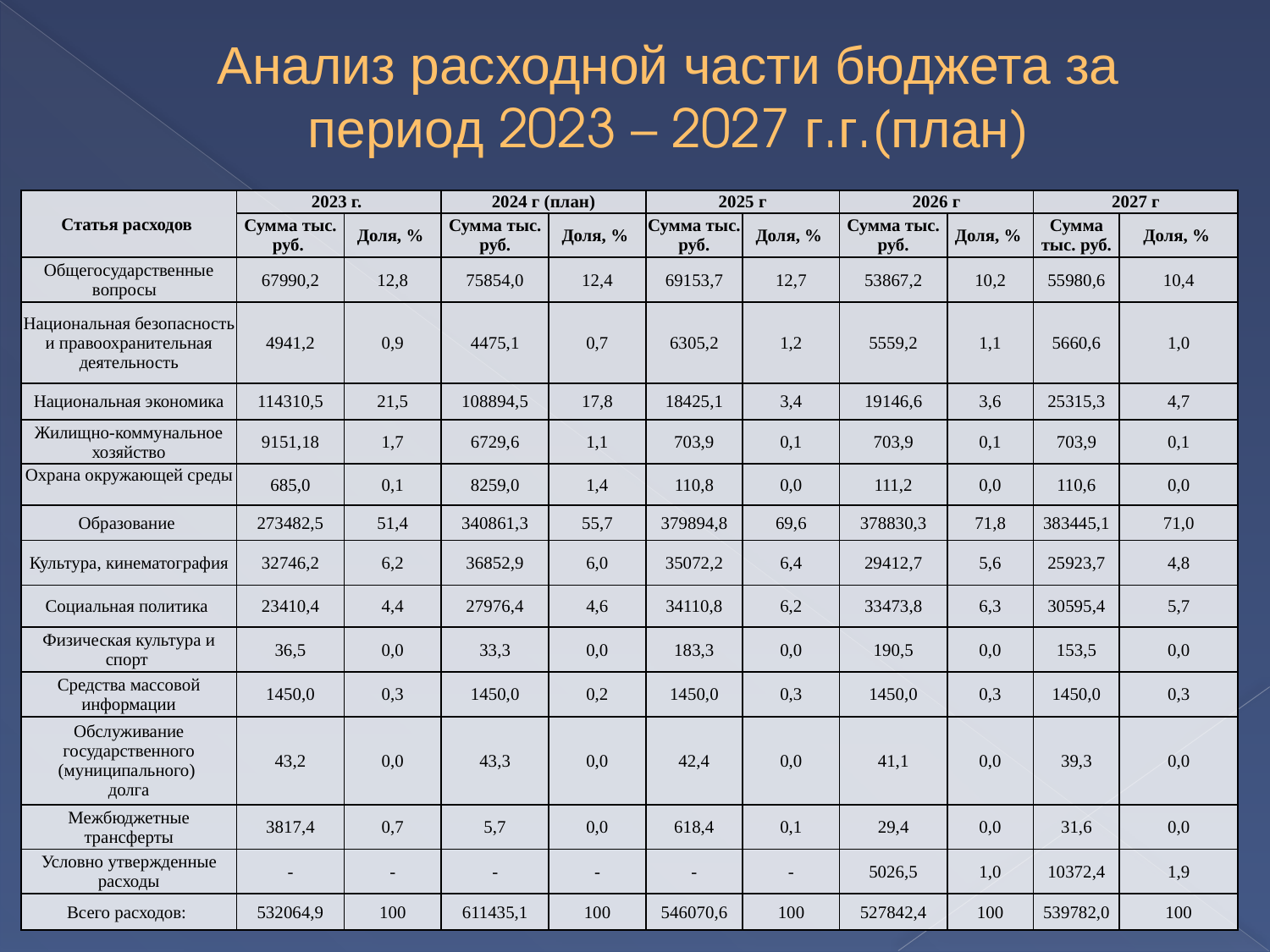

# Анализ расходной части бюджета за период 2023 – 2027 г.г.(план)
| Статья расходов | 2023 г. |  | 2024 г (план) |  | 2025 г |  | 2026 г |  | 2027 г |  |
| --- | --- | --- | --- | --- | --- | --- | --- | --- | --- | --- |
|  | Сумма тыс. руб. | Доля, % | Сумма тыс. руб. | Доля, % | Сумма тыс. руб. | Доля, % | Сумма тыс. руб. | Доля, % | Сумма тыс. руб. | Доля, % |
| Общегосударственные вопросы | 67990,2 | 12,8 | 75854,0 | 12,4 | 69153,7 | 12,7 | 53867,2 | 10,2 | 55980,6 | 10,4 |
| Национальная безопасность и правоохранительная деятельность | 4941,2 | 0,9 | 4475,1 | 0,7 | 6305,2 | 1,2 | 5559,2 | 1,1 | 5660,6 | 1,0 |
| Национальная экономика | 114310,5 | 21,5 | 108894,5 | 17,8 | 18425,1 | 3,4 | 19146,6 | 3,6 | 25315,3 | 4,7 |
| Жилищно-коммунальное хозяйство | 9151,18 | 1,7 | 6729,6 | 1,1 | 703,9 | 0,1 | 703,9 | 0,1 | 703,9 | 0,1 |
| Охрана окружающей среды | 685,0 | 0,1 | 8259,0 | 1,4 | 110,8 | 0,0 | 111,2 | 0,0 | 110,6 | 0,0 |
| Образование | 273482,5 | 51,4 | 340861,3 | 55,7 | 379894,8 | 69,6 | 378830,3 | 71,8 | 383445,1 | 71,0 |
| Культура, кинематография | 32746,2 | 6,2 | 36852,9 | 6,0 | 35072,2 | 6,4 | 29412,7 | 5,6 | 25923,7 | 4,8 |
| Социальная политика | 23410,4 | 4,4 | 27976,4 | 4,6 | 34110,8 | 6,2 | 33473,8 | 6,3 | 30595,4 | 5,7 |
| Физическая культура и спорт | 36,5 | 0,0 | 33,3 | 0,0 | 183,3 | 0,0 | 190,5 | 0,0 | 153,5 | 0,0 |
| Средства массовой информации | 1450,0 | 0,3 | 1450,0 | 0,2 | 1450,0 | 0,3 | 1450,0 | 0,3 | 1450,0 | 0,3 |
| Обслуживание государственного (муниципального) долга | 43,2 | 0,0 | 43,3 | 0,0 | 42,4 | 0,0 | 41,1 | 0,0 | 39,3 | 0,0 |
| Межбюджетные трансферты | 3817,4 | 0,7 | 5,7 | 0,0 | 618,4 | 0,1 | 29,4 | 0,0 | 31,6 | 0,0 |
| Условно утвержденные расходы | - | - | - | - | - | - | 5026,5 | 1,0 | 10372,4 | 1,9 |
| Всего расходов: | 532064,9 | 100 | 611435,1 | 100 | 546070,6 | 100 | 527842,4 | 100 | 539782,0 | 100 |